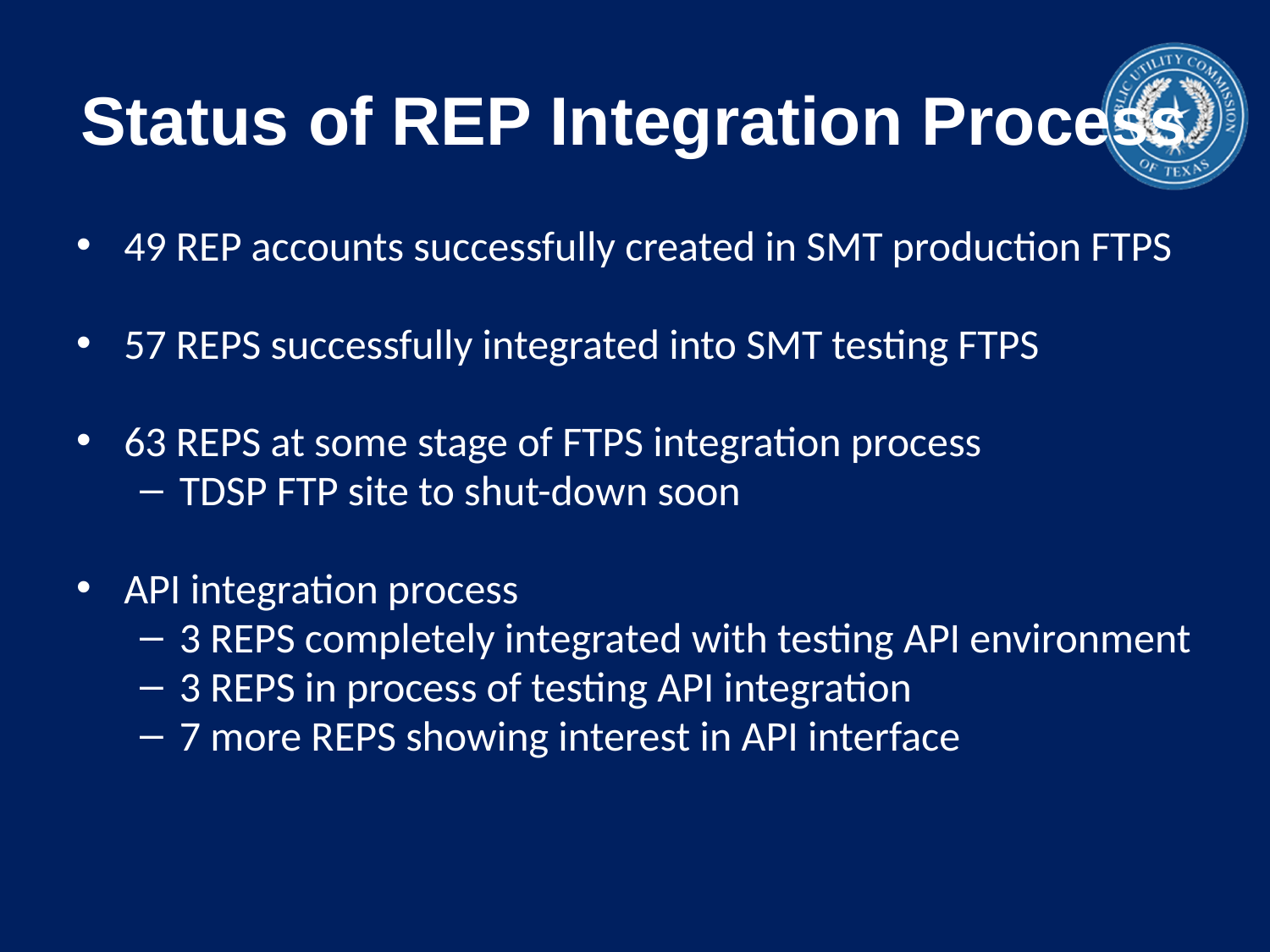

# Status of REP Integration Process
49 REP accounts successfully created in SMT production FTPS

57 REPS successfully integrated into SMT testing FTPS

63 REPS at some stage of FTPS integration process
TDSP FTP site to shut-down soon

API integration process
3 REPS completely integrated with testing API environment
3 REPS in process of testing API integration
7 more REPS showing interest in API interface